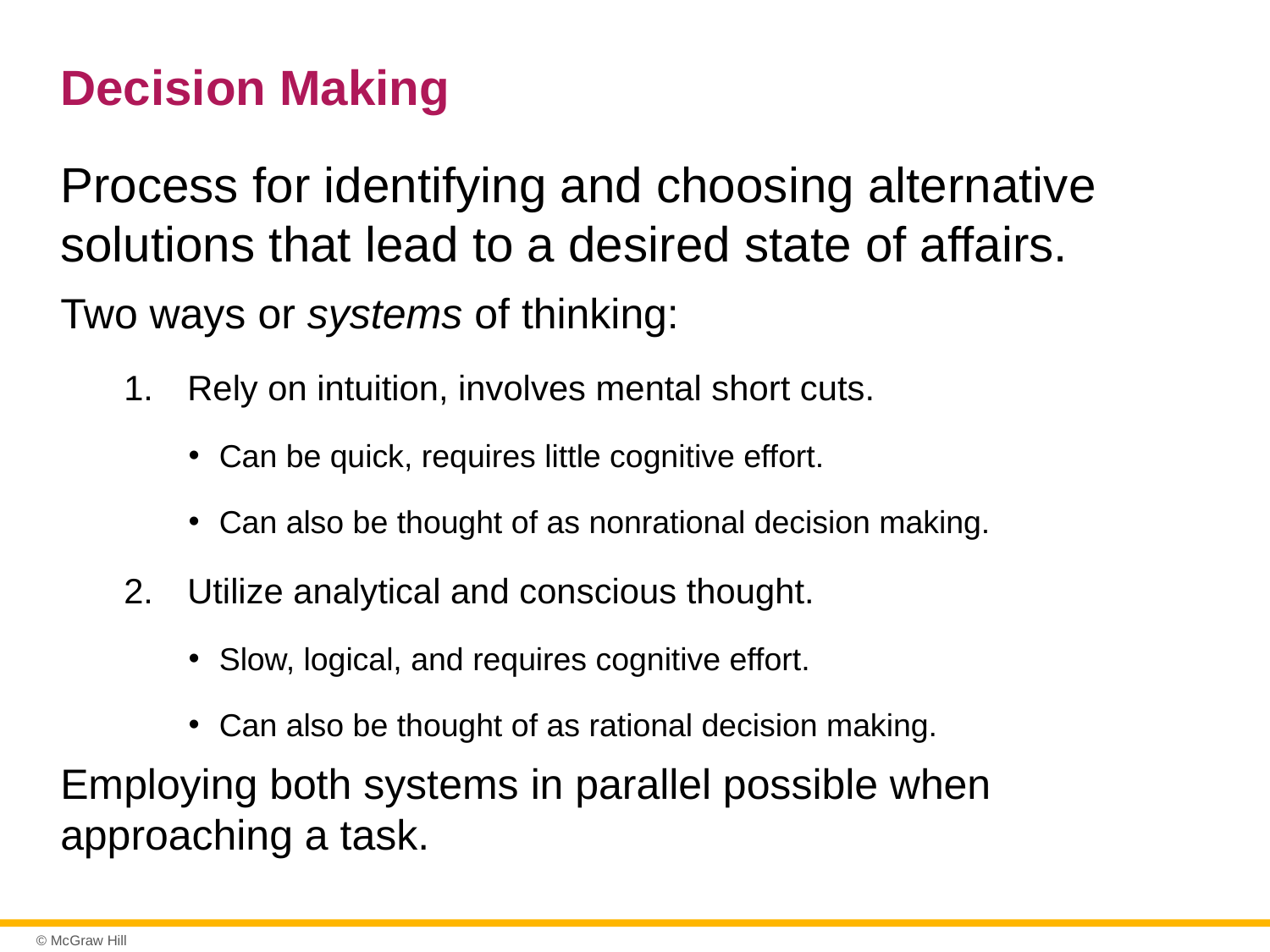

# Decision Making
Process for identifying and choosing alternative solutions that lead to a desired state of affairs.
Two ways or systems of thinking:
Rely on intuition, involves mental short cuts.
Can be quick, requires little cognitive effort.
Can also be thought of as nonrational decision making.
Utilize analytical and conscious thought.
Slow, logical, and requires cognitive effort.
Can also be thought of as rational decision making.
Employing both systems in parallel possible when approaching a task.